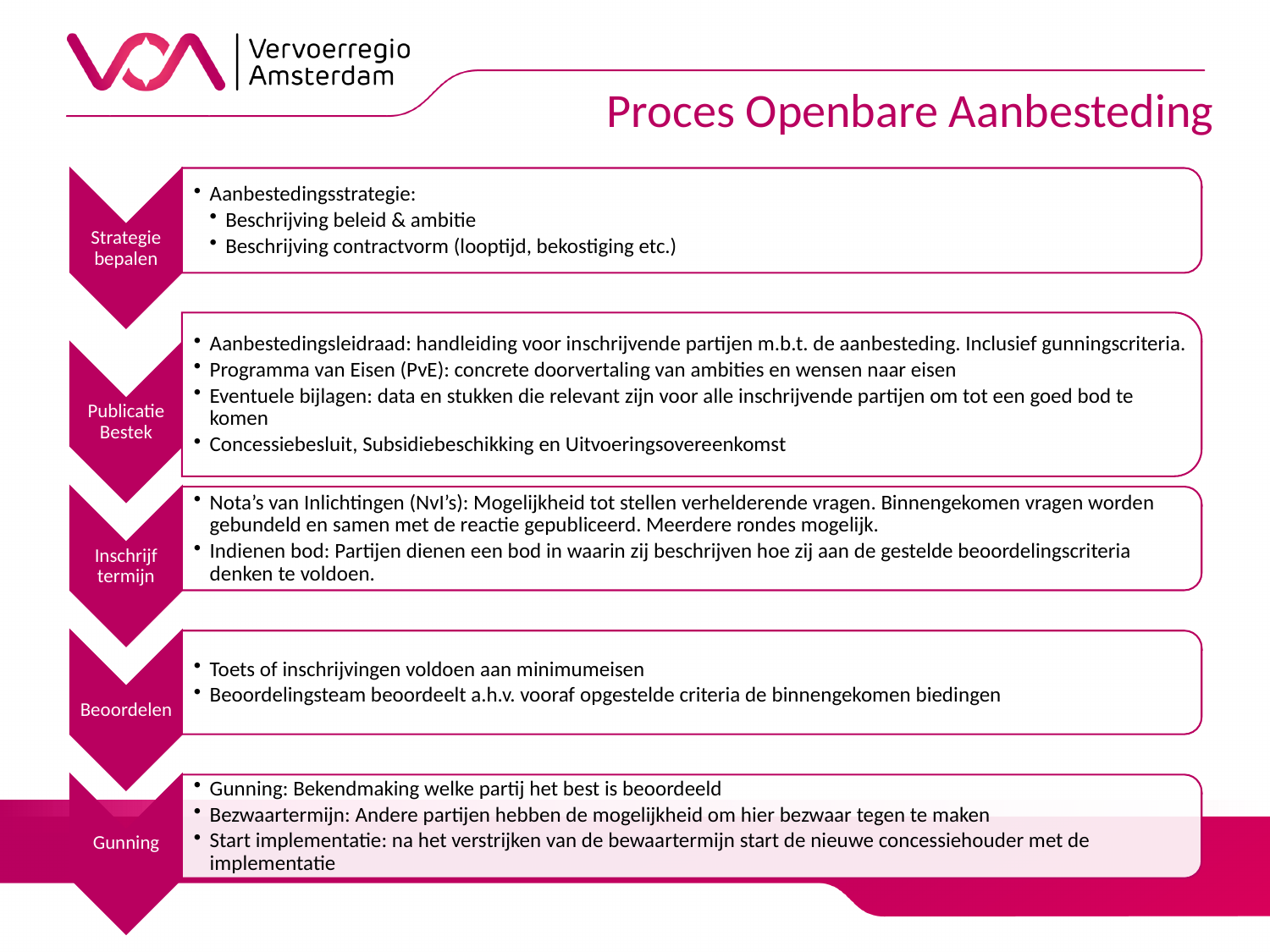

# Proces Openbare Aanbesteding
Strategie bepalen
Aanbestedingsstrategie:
Beschrijving beleid & ambitie
Beschrijving contractvorm (looptijd, bekostiging etc.)
Publicatie Bestek
Aanbestedingsleidraad: handleiding voor inschrijvende partijen m.b.t. de aanbesteding. Inclusief gunningscriteria.
Programma van Eisen (PvE): concrete doorvertaling van ambities en wensen naar eisen
Eventuele bijlagen: data en stukken die relevant zijn voor alle inschrijvende partijen om tot een goed bod te komen
Concessiebesluit, Subsidiebeschikking en Uitvoeringsovereenkomst
Inschrijf termijn
Nota’s van Inlichtingen (NvI’s): Mogelijkheid tot stellen verhelderende vragen. Binnengekomen vragen worden gebundeld en samen met de reactie gepubliceerd. Meerdere rondes mogelijk.
Indienen bod: Partijen dienen een bod in waarin zij beschrijven hoe zij aan de gestelde beoordelingscriteria denken te voldoen.
Beoordelen
Toets of inschrijvingen voldoen aan minimumeisen
Beoordelingsteam beoordeelt a.h.v. vooraf opgestelde criteria de binnengekomen biedingen
Gunning
Gunning: Bekendmaking welke partij het best is beoordeeld
Bezwaartermijn: Andere partijen hebben de mogelijkheid om hier bezwaar tegen te maken
Start implementatie: na het verstrijken van de bewaartermijn start de nieuwe concessiehouder met de implementatie